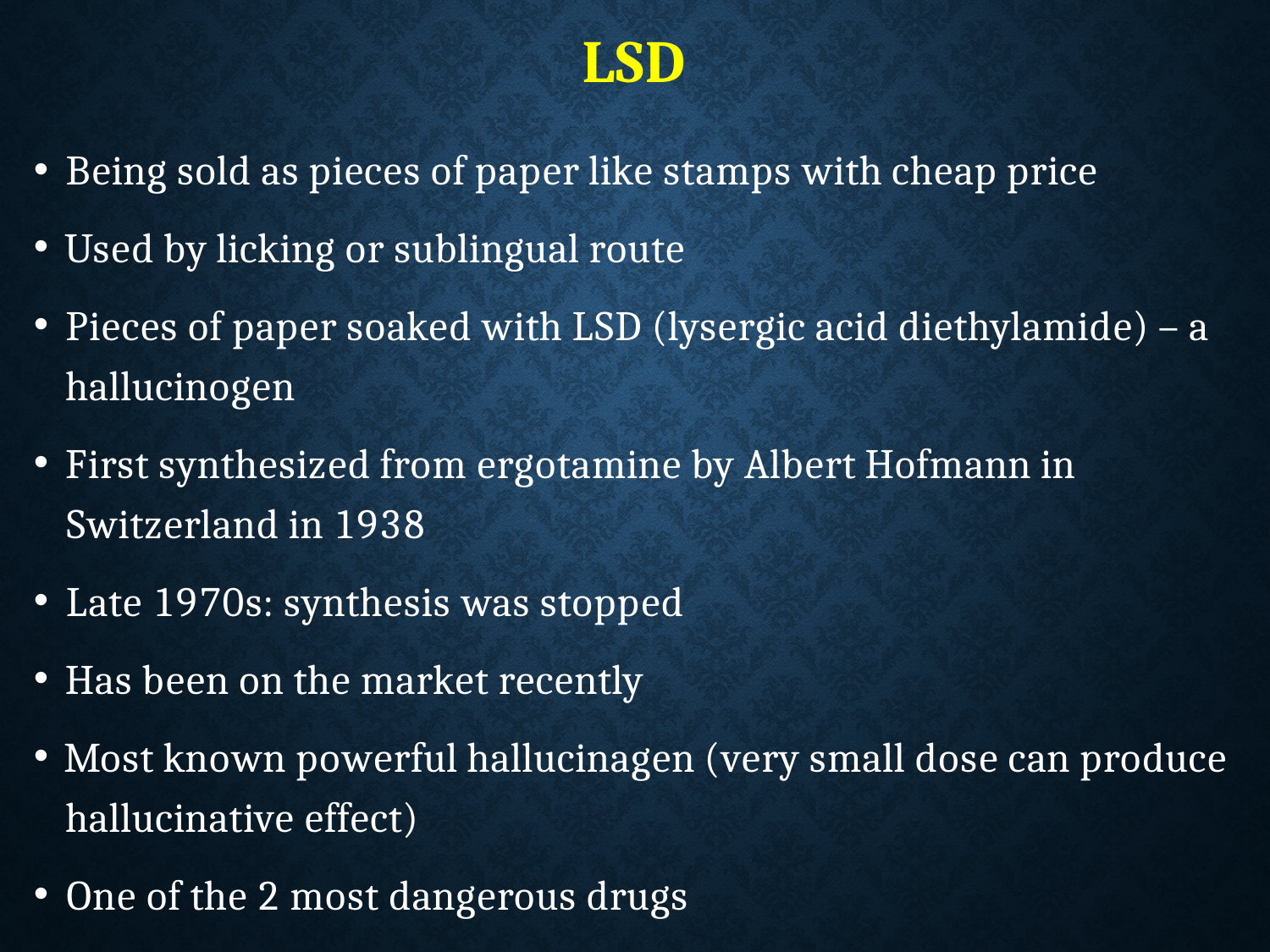

# LSD
Being sold as pieces of paper like stamps with cheap price
Used by licking or sublingual route
Pieces of paper soaked with LSD (lysergic acid diethylamide) – a hallucinogen
First synthesized from ergotamine by Albert Hofmann in Switzerland in 1938
Late 1970s: synthesis was stopped
Has been on the market recently
Most known powerful hallucinagen (very small dose can produce hallucinative effect)
One of the 2 most dangerous drugs